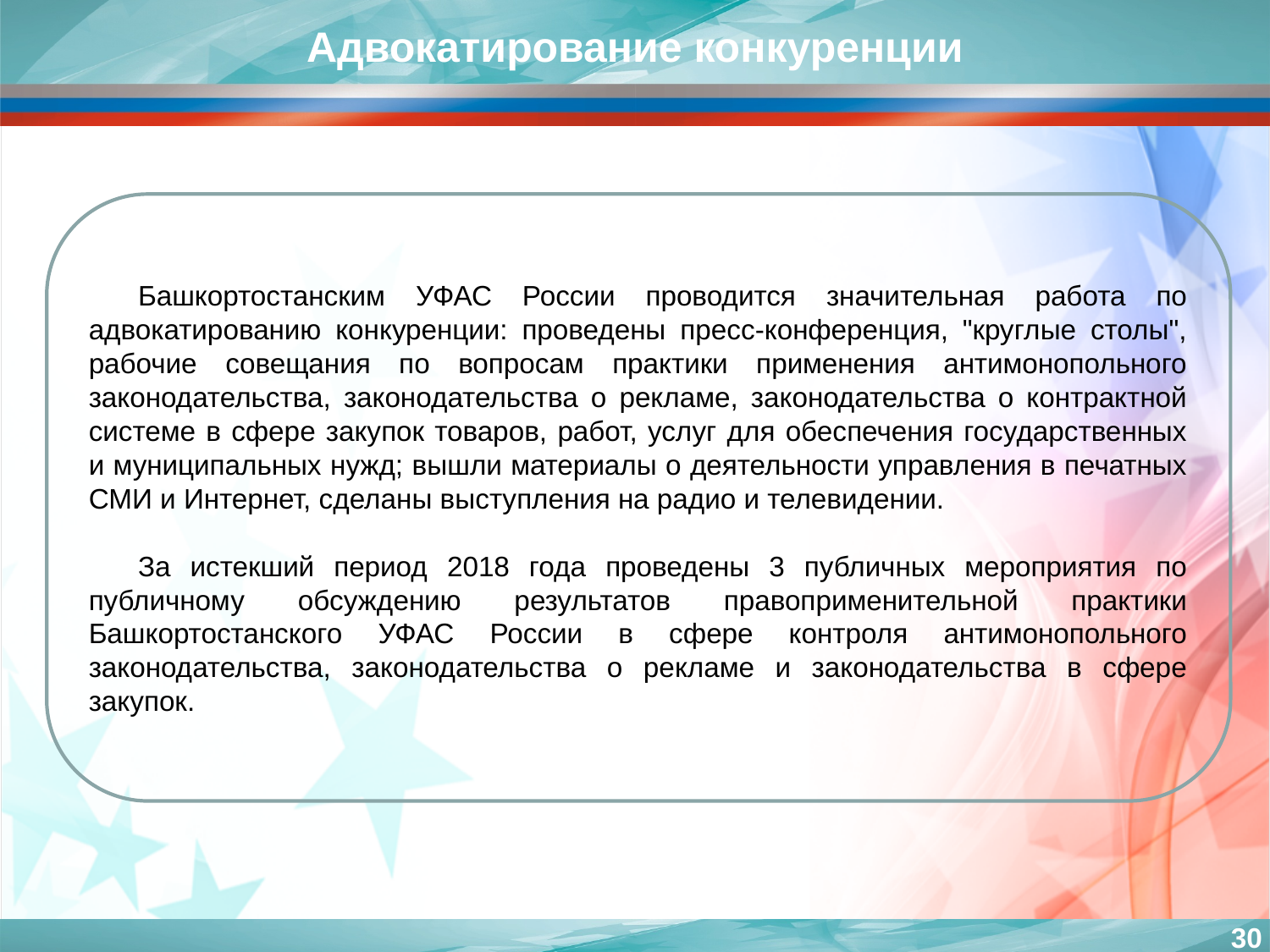

Адвокатирование конкуренции

Башкортостанским УФАС России проводится значительная работа по адвокатированию конкуренции: проведены пресс-конференция, "круглые столы", рабочие совещания по вопросам практики применения антимонопольного законодательства, законодательства о рекламе, законодательства о контрактной системе в сфере закупок товаров, работ, услуг для обеспечения государственных и муниципальных нужд; вышли материалы о деятельности управления в печатных СМИ и Интернет, сделаны выступления на радио и телевидении.

За истекший период 2018 года проведены 3 публичных мероприятия по публичному обсуждению результатов правоприменительной практики Башкортостанского УФАС России в сфере контроля антимонопольного законодательства, законодательства о рекламе и законодательства в сфере закупок.
30